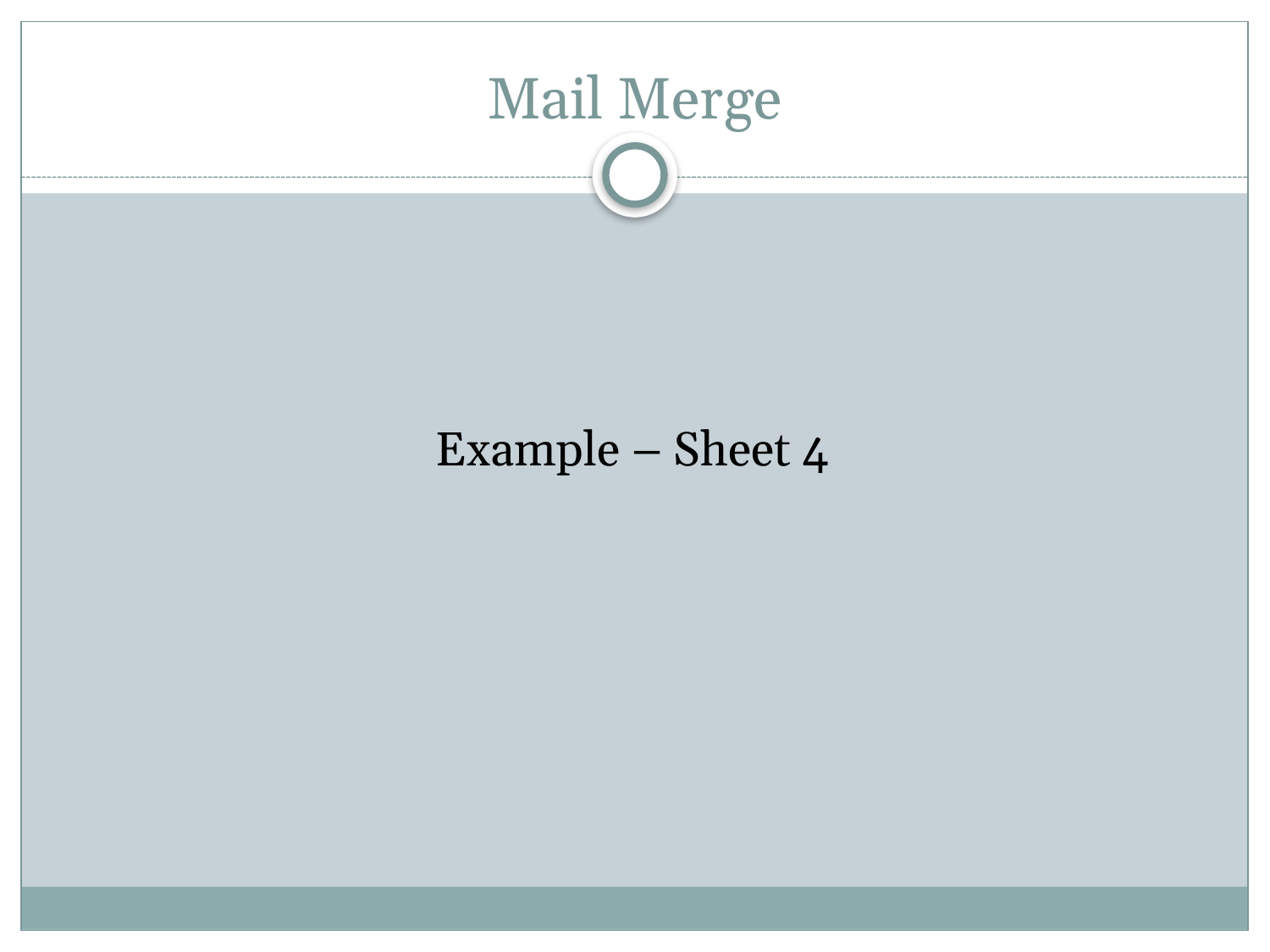

# Mail Merge

Example – Sheet 4